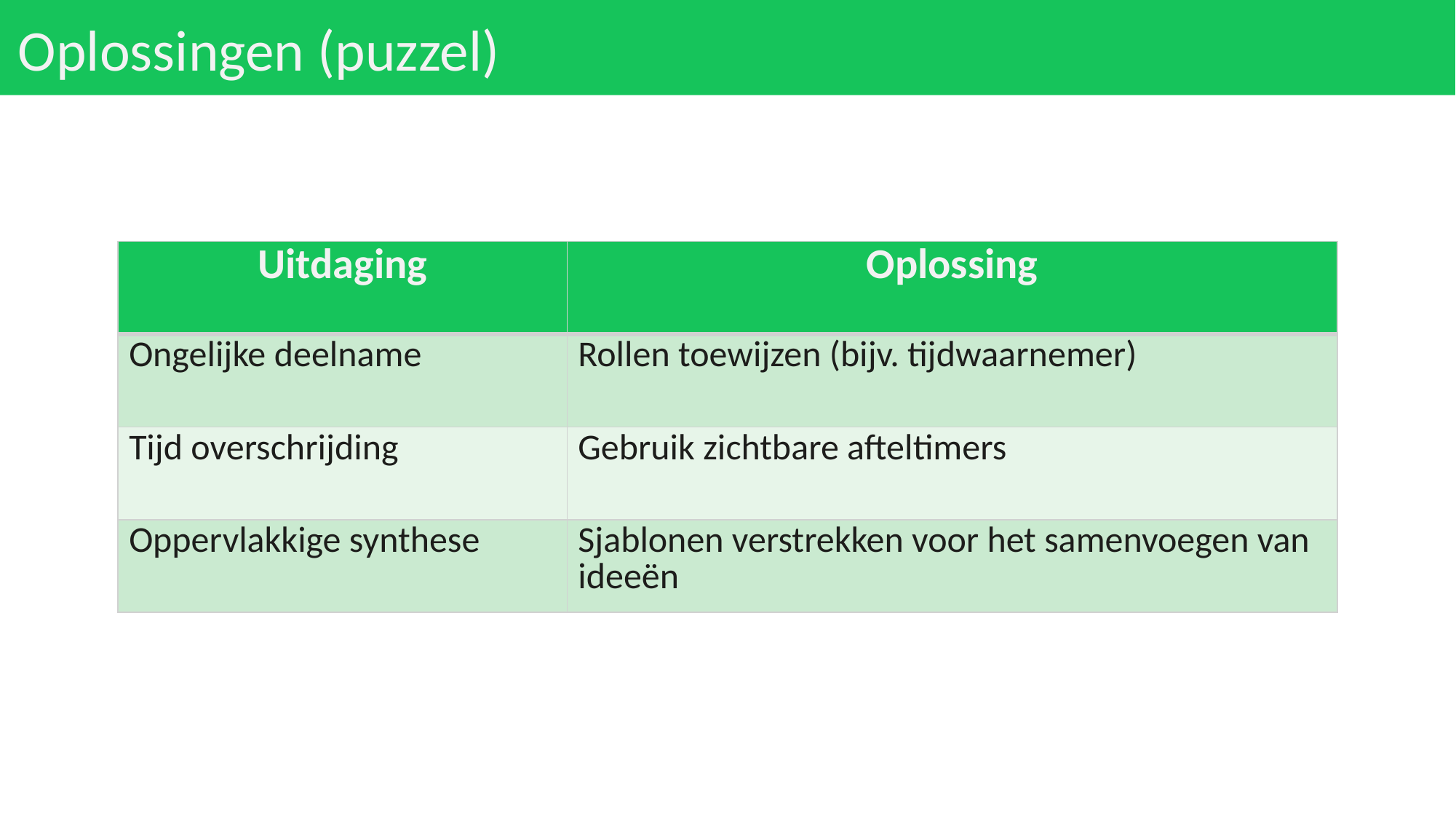

# Oplossingen (puzzel)
| Uitdaging | Oplossing |
| --- | --- |
| Ongelijke deelname | Rollen toewijzen (bijv. tijdwaarnemer) |
| Tijd overschrijding | Gebruik zichtbare afteltimers |
| Oppervlakkige synthese | Sjablonen verstrekken voor het samenvoegen van ideeën |